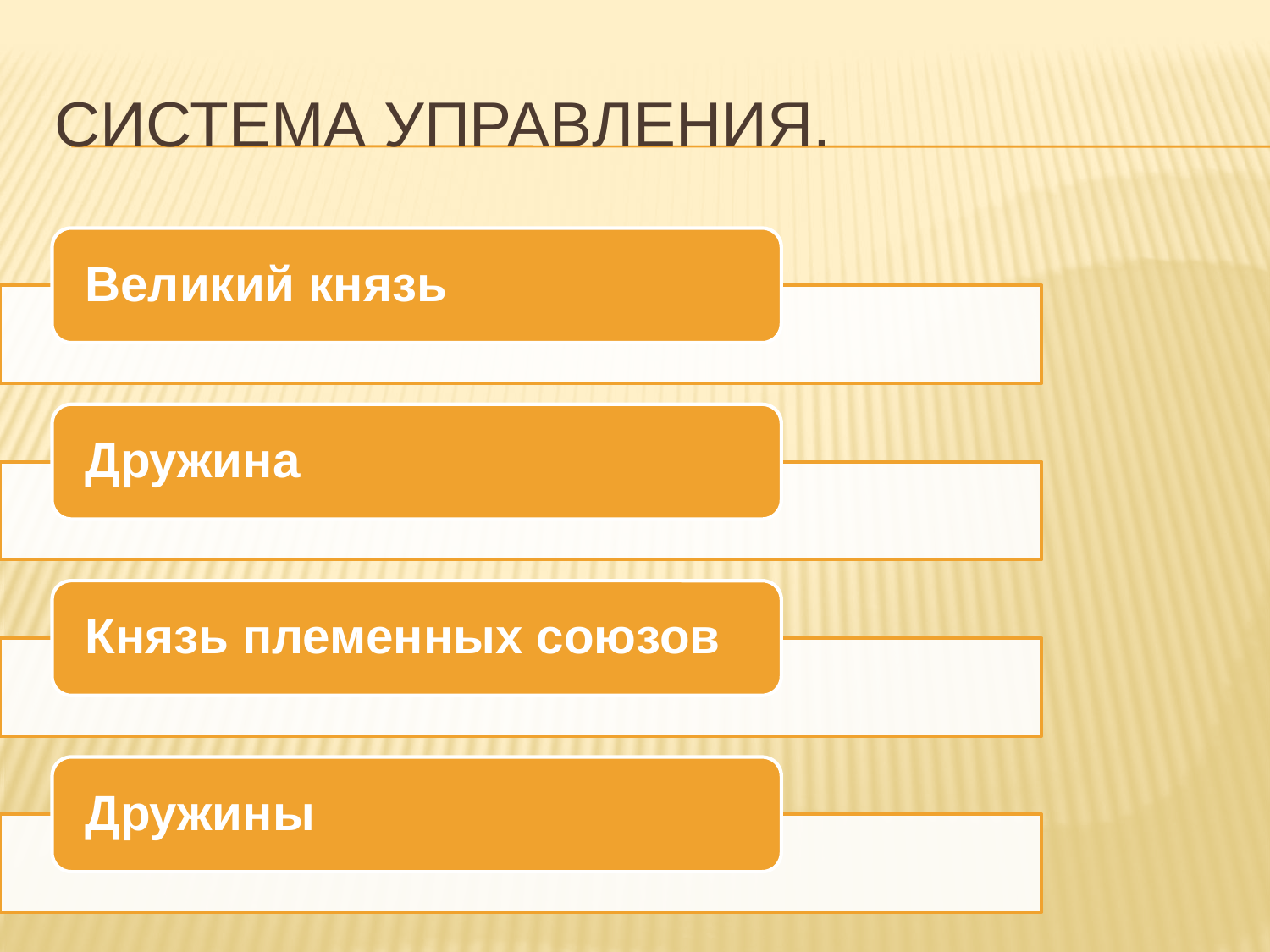

# Система управления.
Великий князь
Дружина
Князь племенных союзов
Дружины